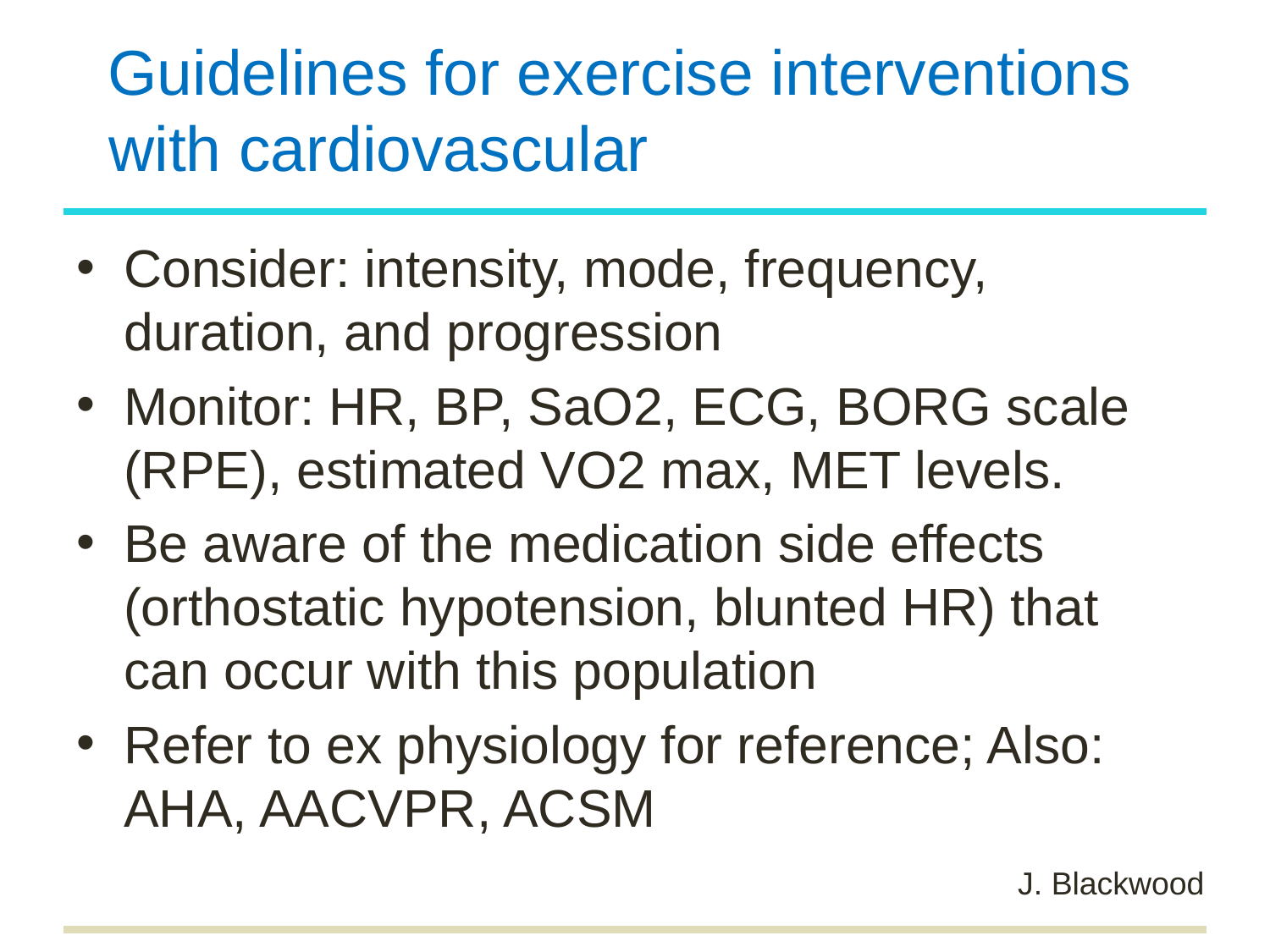

# Guidelines for exercise interventions with cardiovascular
Consider: intensity, mode, frequency, duration, and progression
Monitor: HR, BP, SaO2, ECG, BORG scale (RPE), estimated VO2 max, MET levels.
Be aware of the medication side effects (orthostatic hypotension, blunted HR) that can occur with this population
Refer to ex physiology for reference; Also: AHA, AACVPR, ACSM
J. Blackwood